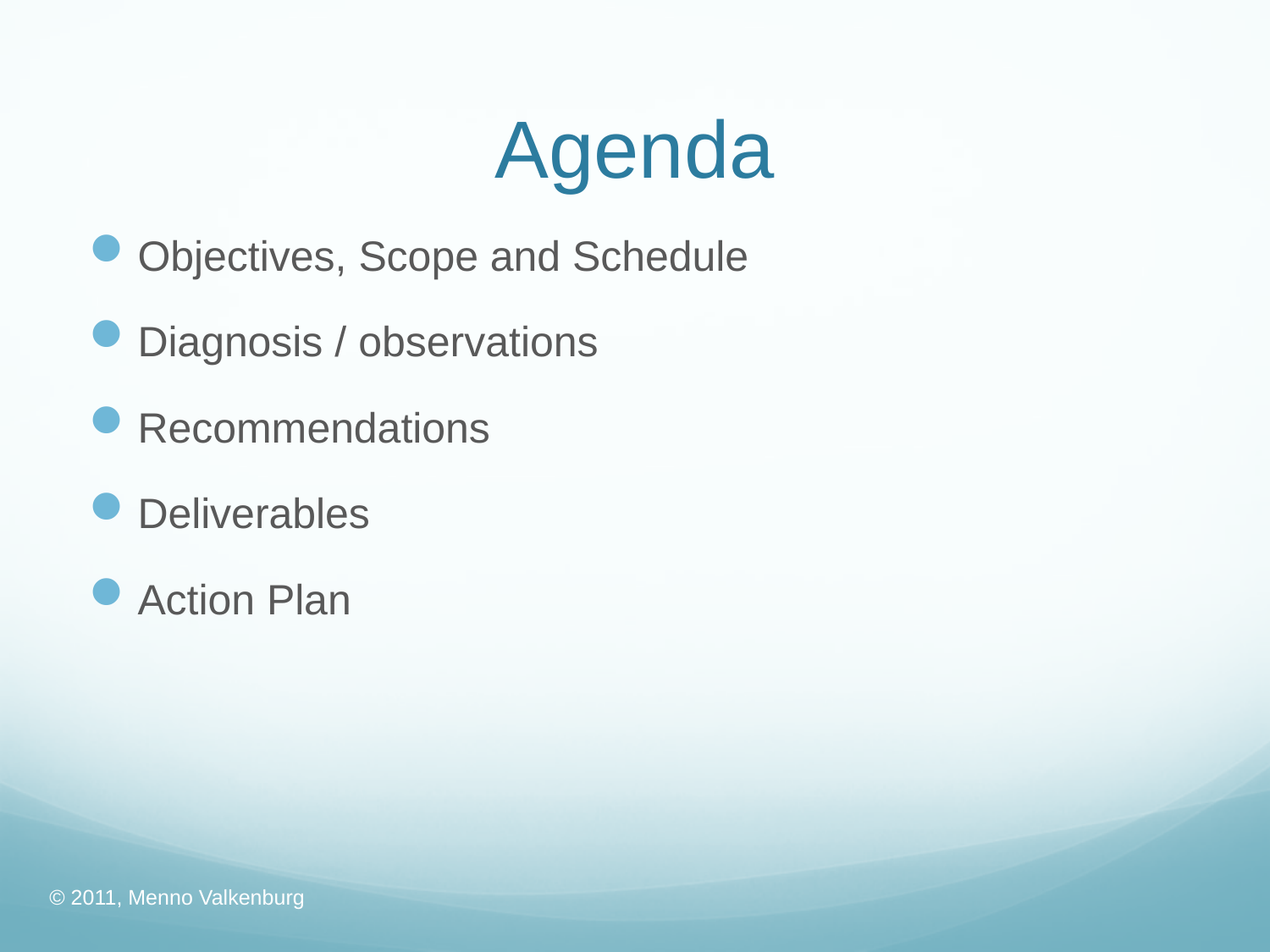

# Agenda
Objectives, Scope and Schedule
Diagnosis / observations
Recommendations
Deliverables
Action Plan

© 2011, Menno Valkenburg